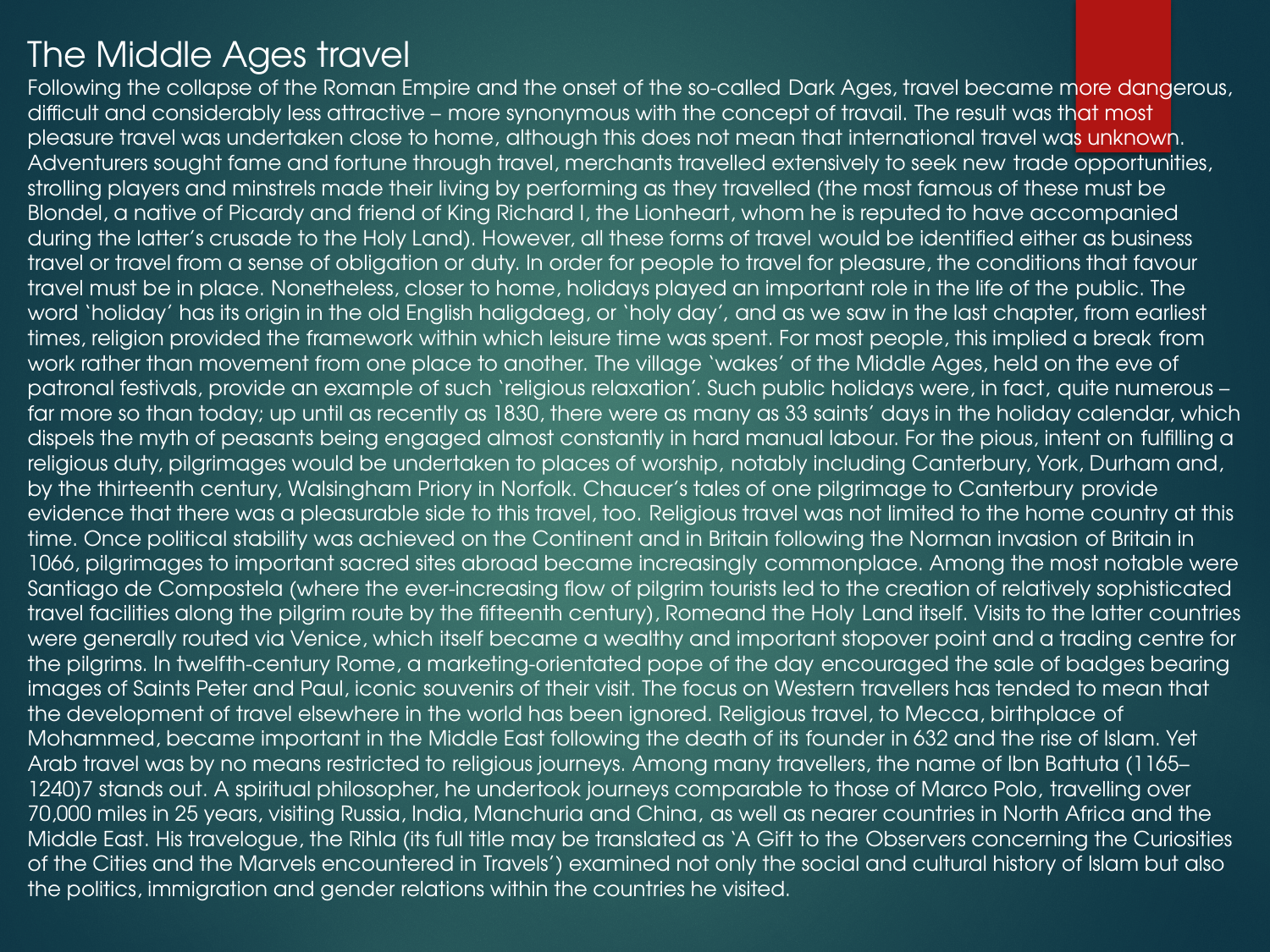

The Middle Ages travel
Following the collapse of the Roman Empire and the onset of the so-called Dark Ages, travel became more dangerous, difficult and considerably less attractive – more synonymous with the concept of travail. The result was that most pleasure travel was undertaken close to home, although this does not mean that international travel was unknown. Adventurers sought fame and fortune through travel, merchants travelled extensively to seek new trade opportunities, strolling players and minstrels made their living by performing as they travelled (the most famous of these must be Blondel, a native of Picardy and friend of King Richard I, the Lionheart, whom he is reputed to have accompanied during the latter’s crusade to the Holy Land). However, all these forms of travel would be identified either as business travel or travel from a sense of obligation or duty. In order for people to travel for pleasure, the conditions that favour travel must be in place. Nonetheless, closer to home, holidays played an important role in the life of the public. The word ‘holiday’ has its origin in the old English haligdaeg, or ‘holy day’, and as we saw in the last chapter, from earliest times, religion provided the framework within which leisure time was spent. For most people, this implied a break from work rather than movement from one place to another. The village ‘wakes’ of the Middle Ages, held on the eve of patronal festivals, provide an example of such ‘religious relaxation’. Such public holidays were, in fact, quite numerous – far more so than today; up until as recently as 1830, there were as many as 33 saints’ days in the holiday calendar, which dispels the myth of peasants being engaged almost constantly in hard manual labour. For the pious, intent on fulfilling a religious duty, pilgrimages would be undertaken to places of worship, notably including Canterbury, York, Durham and, by the thirteenth century, Walsingham Priory in Norfolk. Chaucer’s tales of one pilgrimage to Canterbury provide evidence that there was a pleasurable side to this travel, too. Religious travel was not limited to the home country at this time. Once political stability was achieved on the Continent and in Britain following the Norman invasion of Britain in 1066, pilgrimages to important sacred sites abroad became increasingly commonplace. Among the most notable were Santiago de Compostela (where the ever-increasing flow of pilgrim tourists led to the creation of relatively sophisticated travel facilities along the pilgrim route by the fifteenth century), Romeand the Holy Land itself. Visits to the latter countries were generally routed via Venice, which itself became a wealthy and important stopover point and a trading centre for the pilgrims. In twelfth-century Rome, a marketing-orientated pope of the day encouraged the sale of badges bearing images of Saints Peter and Paul, iconic souvenirs of their visit. The focus on Western travellers has tended to mean that the development of travel elsewhere in the world has been ignored. Religious travel, to Mecca, birthplace of Mohammed, became important in the Middle East following the death of its founder in 632 and the rise of Islam. Yet Arab travel was by no means restricted to religious journeys. Among many travellers, the name of Ibn Battuta (1165–1240)7 stands out. A spiritual philosopher, he undertook journeys comparable to those of Marco Polo, travelling over 70,000 miles in 25 years, visiting Russia, India, Manchuria and China, as well as nearer countries in North Africa and the Middle East. His travelogue, the Rihla (its full title may be translated as ‘A Gift to the Observers concerning the Curiosities of the Cities and the Marvels encountered in Travels’) examined not only the social and cultural history of Islam but also the politics, immigration and gender relations within the countries he visited.